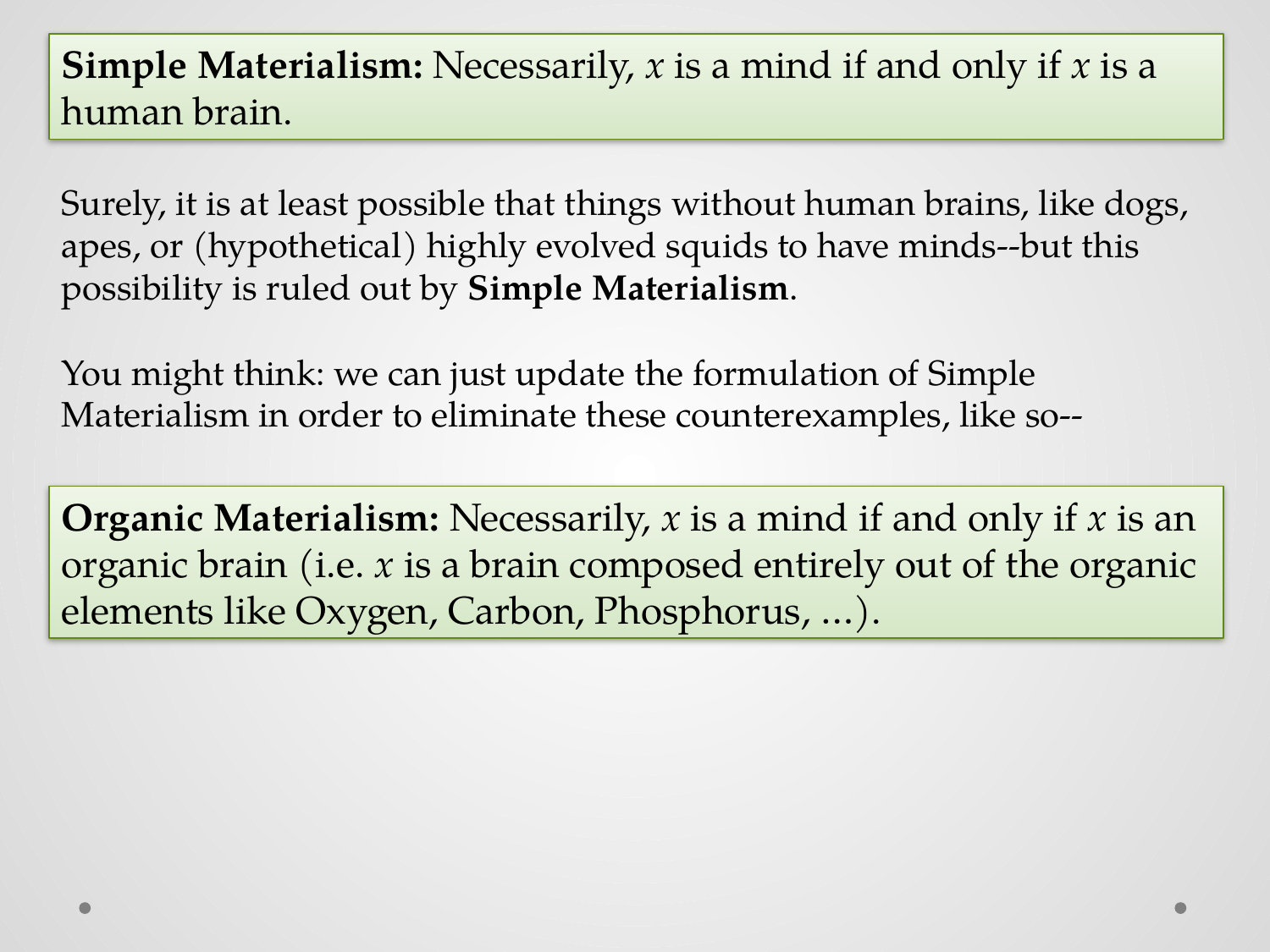

Simple Materialism: Necessarily, x is a mind if and only if x is a human brain.
Surely, it is at least possible that things without human brains, like dogs, apes, or (hypothetical) highly evolved squids to have minds--but this possibility is ruled out by Simple Materialism.

You might think: we can just update the formulation of Simple Materialism in order to eliminate these counterexamples, like so--

Organic Materialism: Necessarily, x is a mind if and only if x is an organic brain (i.e. x is a brain composed entirely out of the organic elements like Oxygen, Carbon, Phosphorus, …).